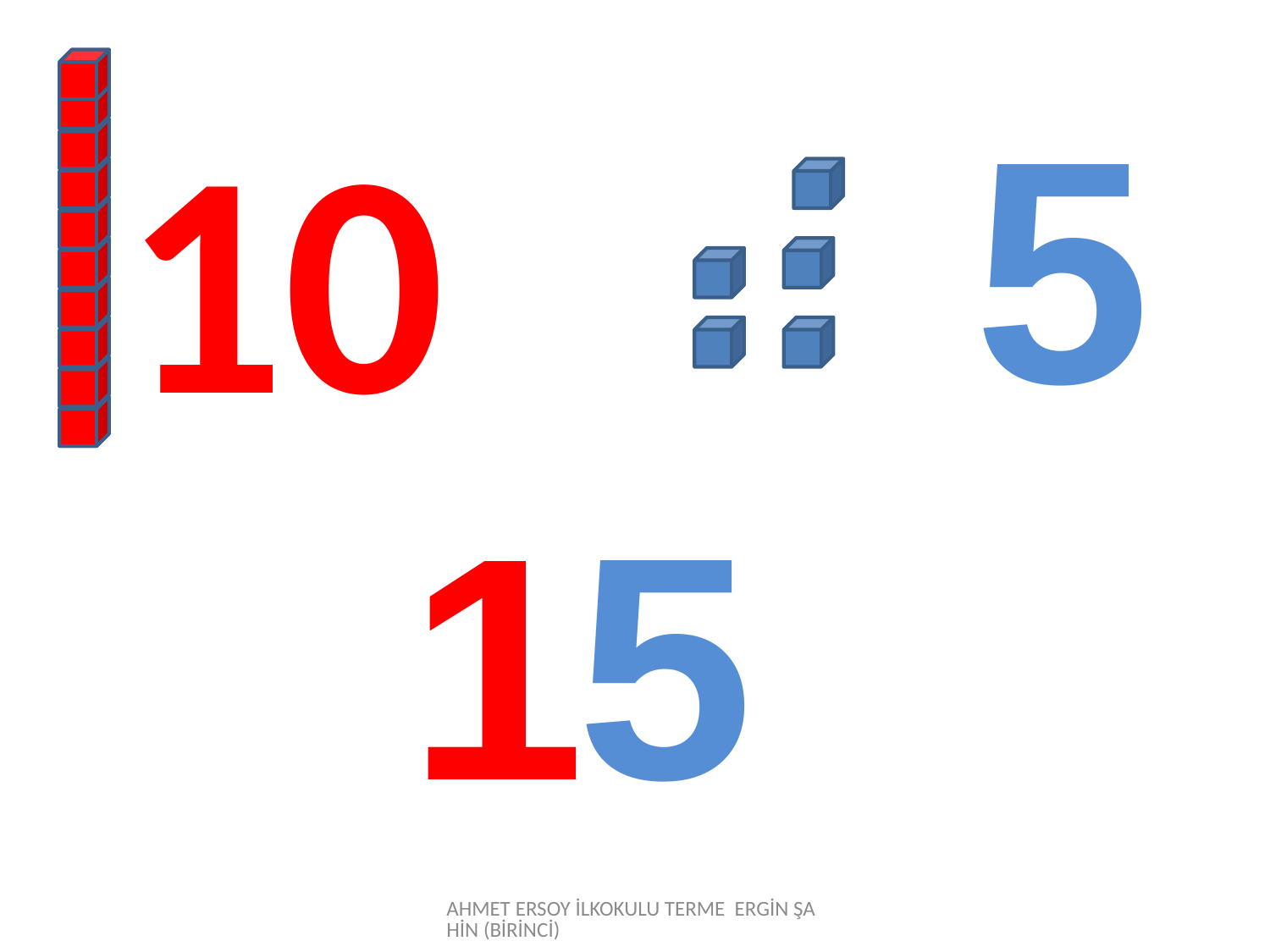

5
10

5
1
AHMET ERSOY İLKOKULU TERME  ERGİN ŞAHİN (BİRİNCİ)